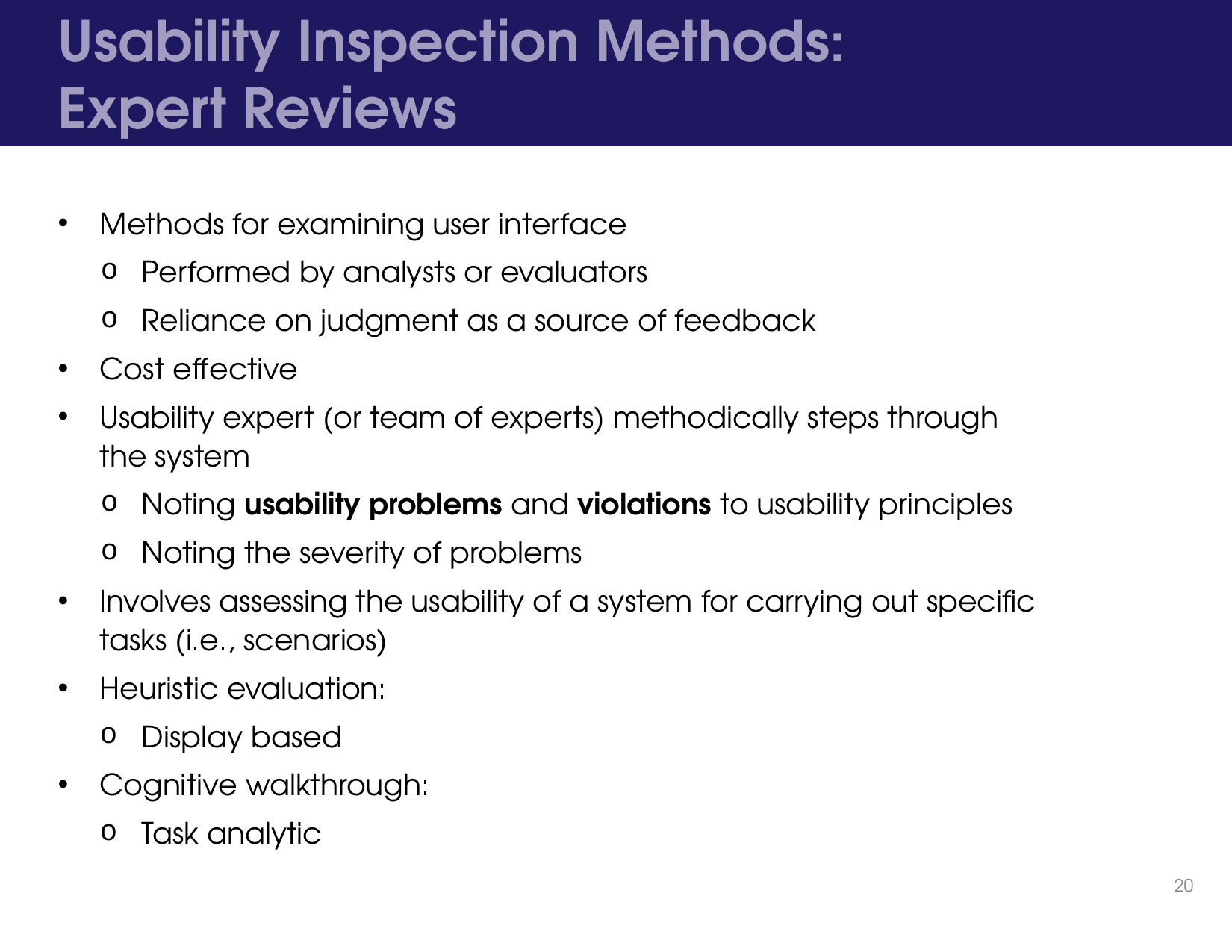

# Usability Inspection Methods: Expert Reviews
Methods for examining user interface
Performed by analysts or evaluators
Reliance on judgment as a source of feedback
Cost effective
Usability expert (or team of experts) methodically steps through the system
Noting usability problems and violations to usability principles
Noting the severity of problems
Involves assessing the usability of a system for carrying out specific tasks (i.e., scenarios)
Heuristic evaluation:
Display based
Cognitive walkthrough:
Task analytic
20